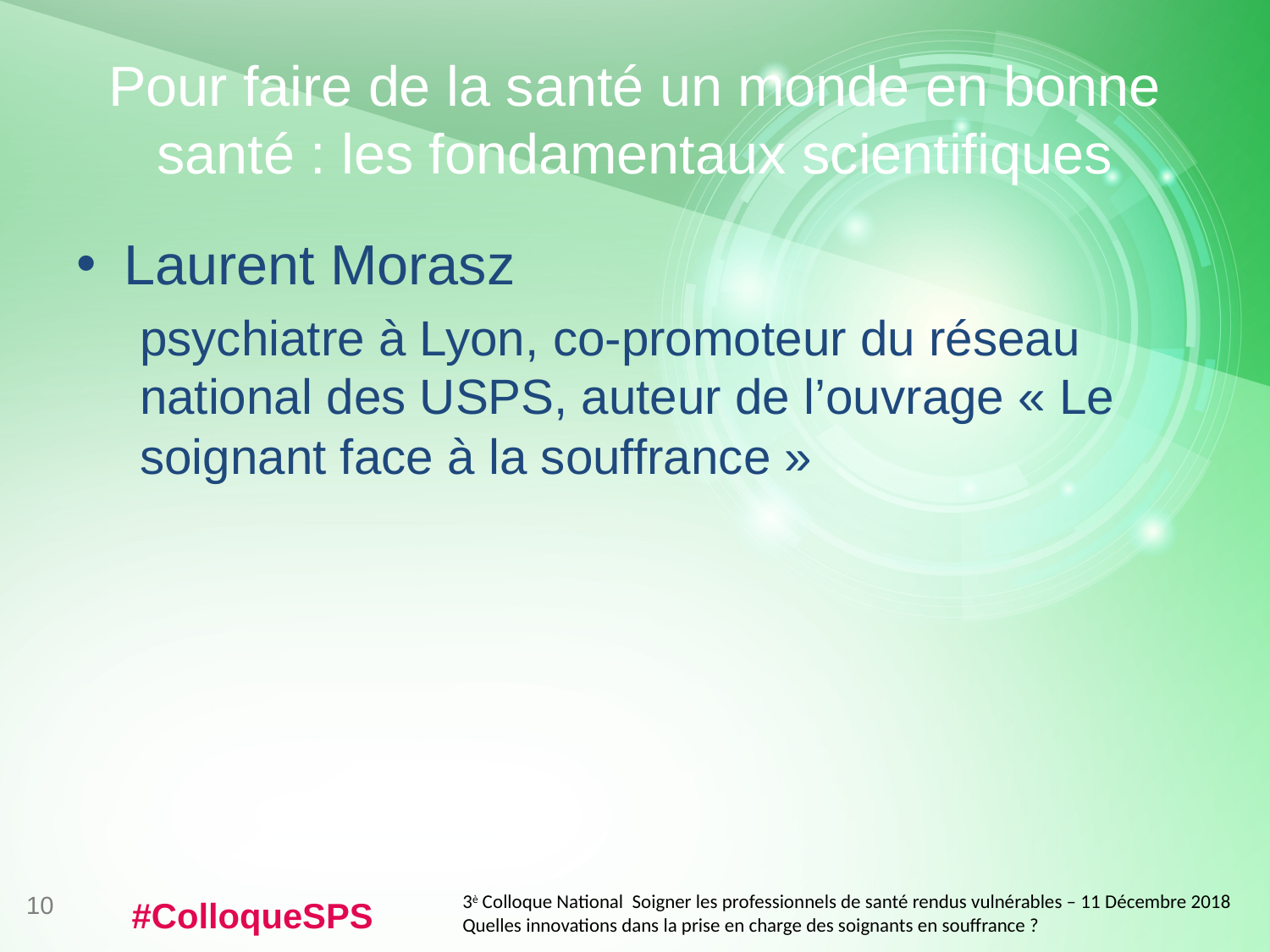

# Pour faire de la santé un monde en bonne santé : les fondamentaux scientifiques
Laurent Morasz
psychiatre à Lyon, co-promoteur du réseau national des USPS, auteur de l’ouvrage « Le soignant face à la souffrance »
3è Colloque National  Soigner les professionnels de santé rendus vulnérables – 11 Décembre 2018
Quelles innovations dans la prise en charge des soignants en souffrance ?
10
#ColloqueSPS